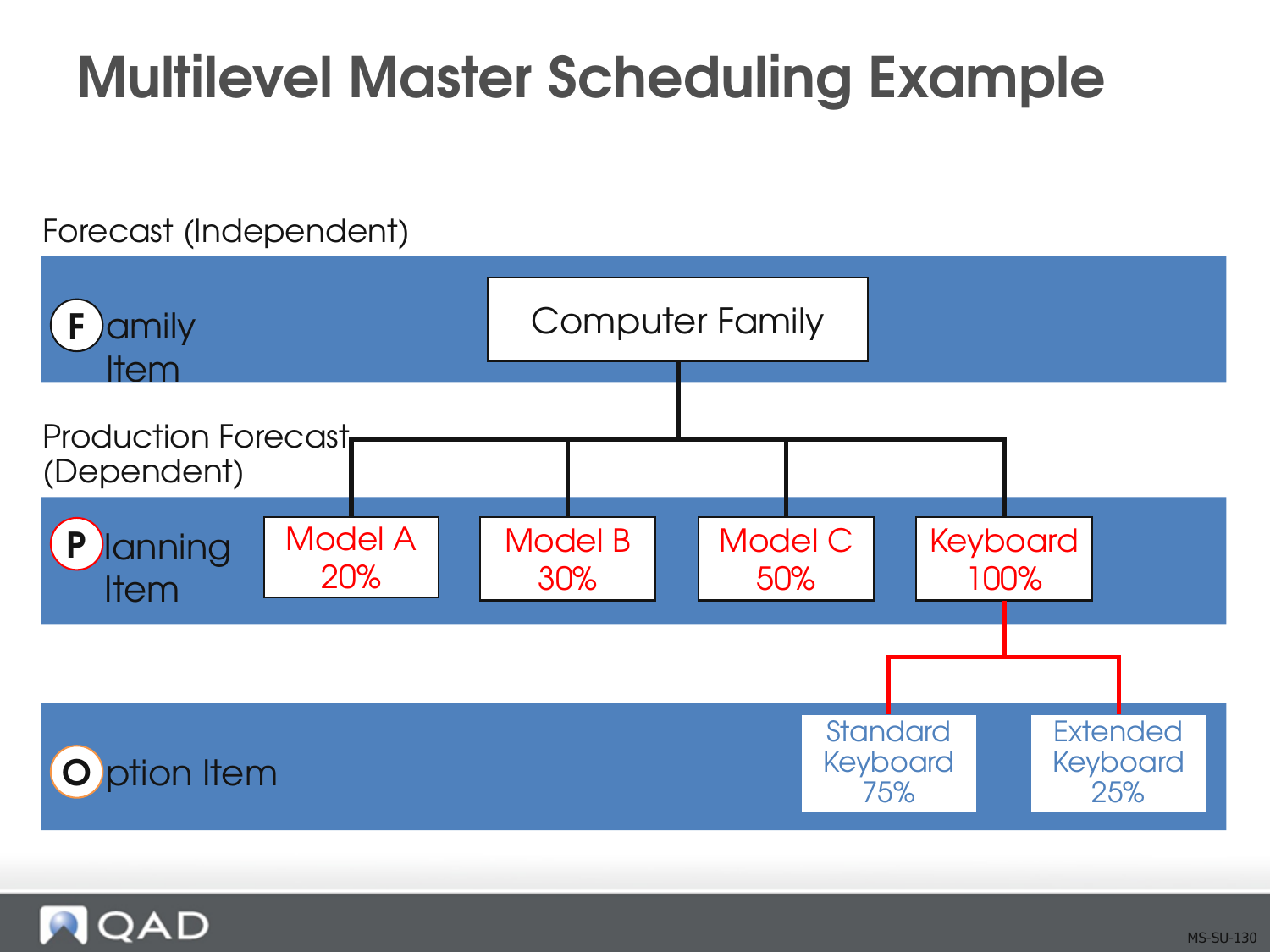

# Multilevel Master Scheduling Example
Forecast (Independent)

Computer Family
amily Item
F
Production Forecast
(Dependent)

Model A
20%
Model B
30%
Model C
50%
Keyboard
100%
P
lanning
Item

Standard
Keyboard
75%
Extended
Keyboard
25%
ption Item
O
MS-SU-130